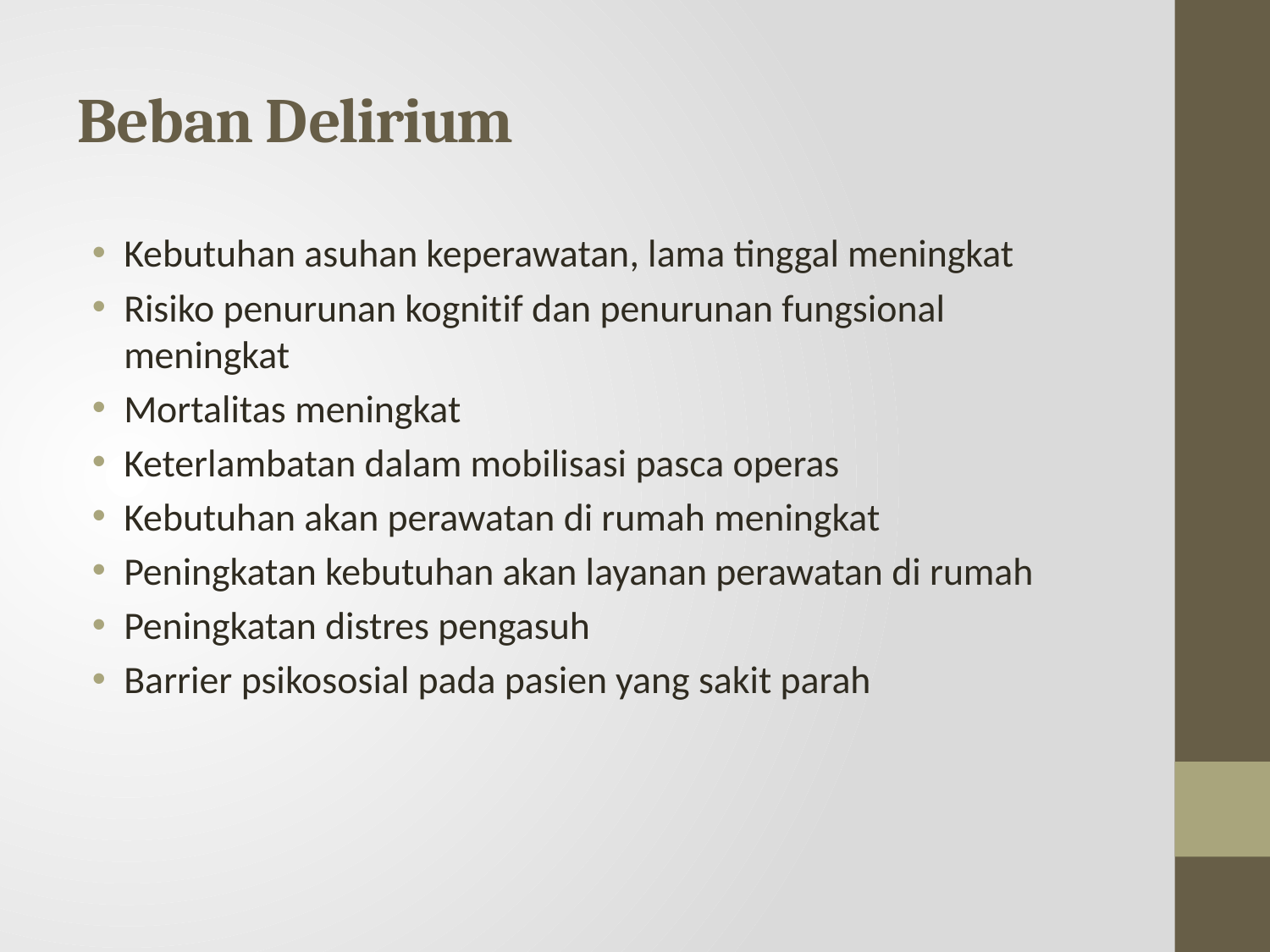

# Beban Delirium
Kebutuhan asuhan keperawatan, lama tinggal meningkat
Risiko penurunan kognitif dan penurunan fungsional meningkat
Mortalitas meningkat
Keterlambatan dalam mobilisasi pasca operas
Kebutuhan akan perawatan di rumah meningkat
Peningkatan kebutuhan akan layanan perawatan di rumah
Peningkatan distres pengasuh
Barrier psikososial pada pasien yang sakit parah